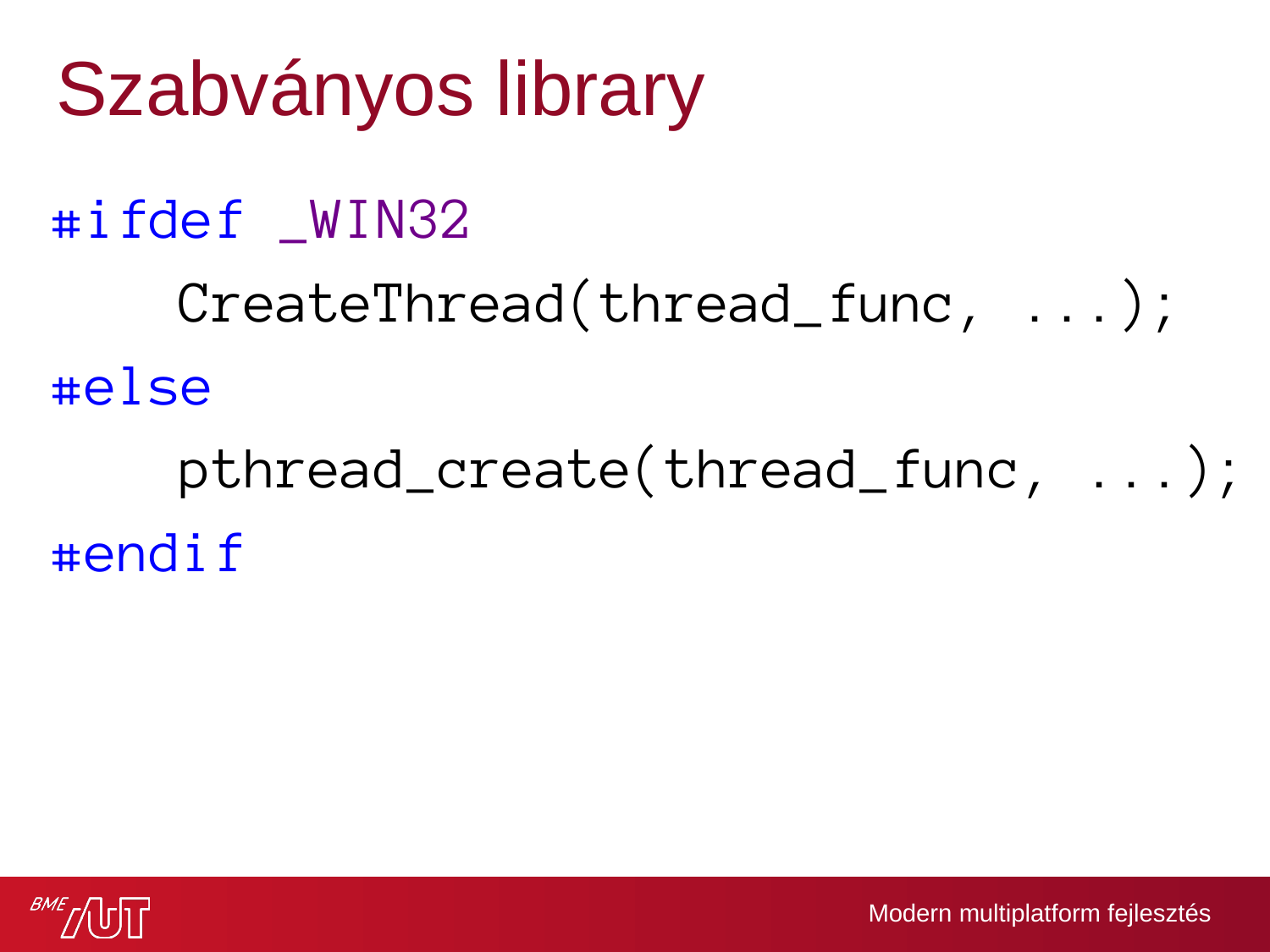

# Szabványos library
#ifdef _WIN32
	CreateThread(thread_func, ...);
#else
	pthread_create(thread_func, ...);
#endif
Modern multiplatform fejlesztés